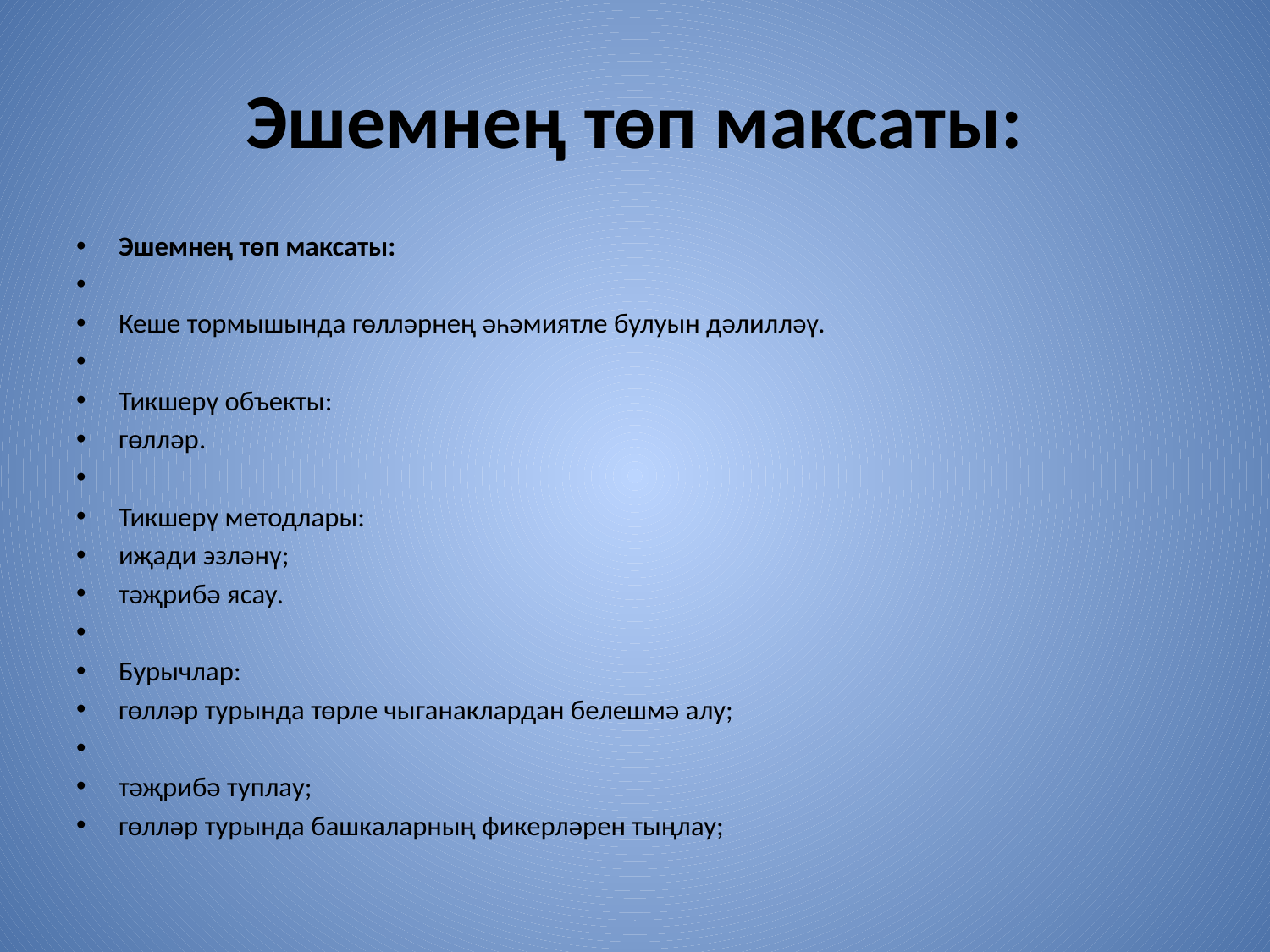

# Эшемнең төп максаты:
Эшемнең төп максаты:

Кеше тормышында гөлләрнең әһәмиятле булуын дәлилләү.

Тикшерү объекты:
гөлләр.

Тикшерү методлары:
иҗади эзләнү;
тәҗрибә ясау.

Бурычлар:
гөлләр турында төрле чыганаклардан белешмә алу;

тәҗрибә туплау;
гөлләр турында башкаларның фикерләрен тыңлау;